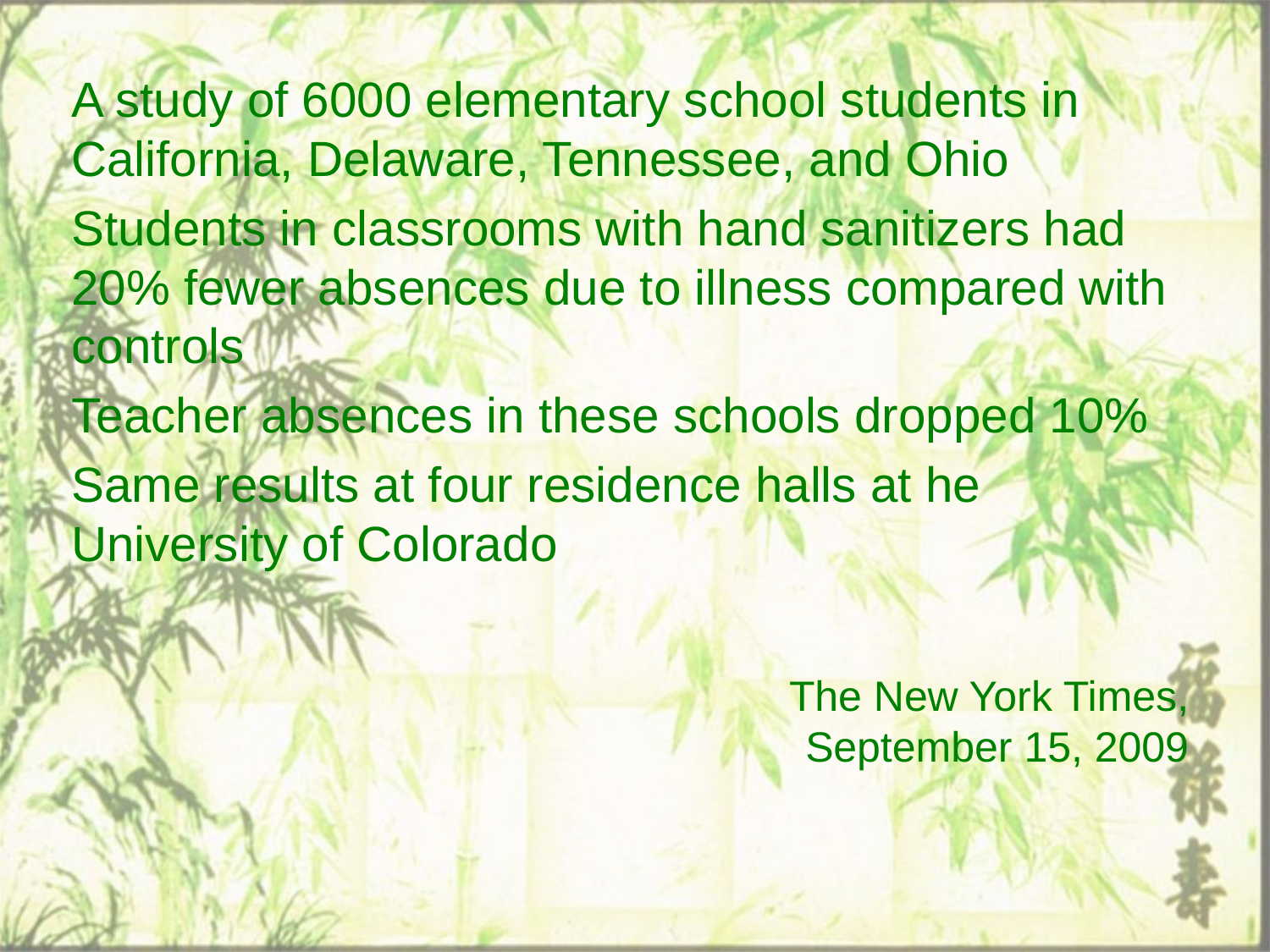

A study of 6000 elementary school students in California, Delaware, Tennessee, and Ohio
Students in classrooms with hand sanitizers had 20% fewer absences due to illness compared with controls
Teacher absences in these schools dropped 10%
Same results at four residence halls at he University of Colorado

The New York Times,
September 15, 2009